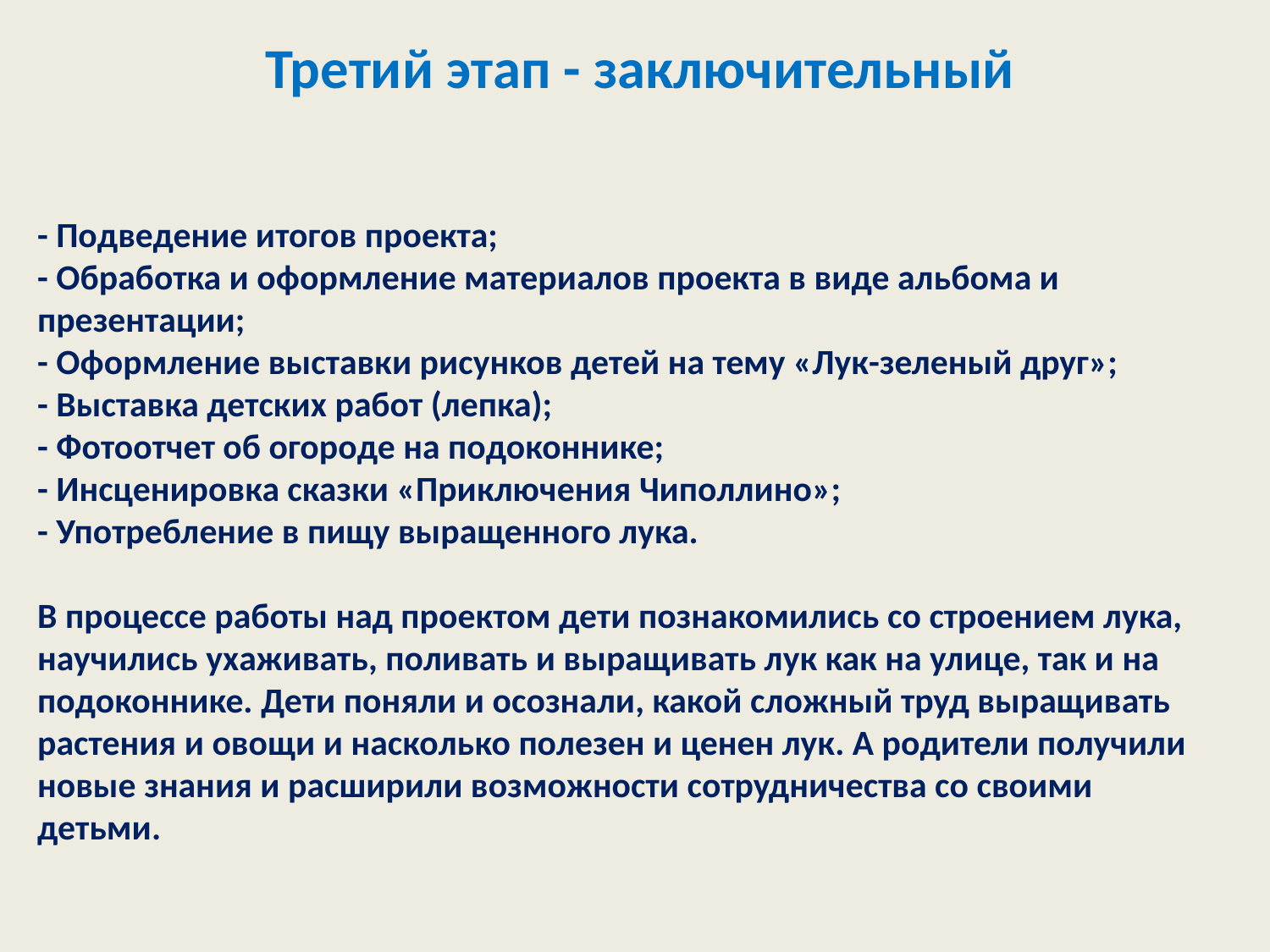

Третий этап - заключительный
- Подведение итогов проекта;
- Обработка и оформление материалов проекта в виде альбома и презентации;
- Оформление выставки рисунков детей на тему «Лук-зеленый друг»;
- Выставка детских работ (лепка);
- Фотоотчет об огороде на подоконнике;
- Инсценировка сказки «Приключения Чиполлино»;
- Употребление в пищу выращенного лука.

В процессе работы над проектом дети познакомились со строением лука,
научились ухаживать, поливать и выращивать лук как на улице, так и на подоконнике. Дети поняли и осознали, какой сложный труд выращивать растения и овощи и насколько полезен и ценен лук. А родители получили новые знания и расширили возможности сотрудничества со своими детьми.